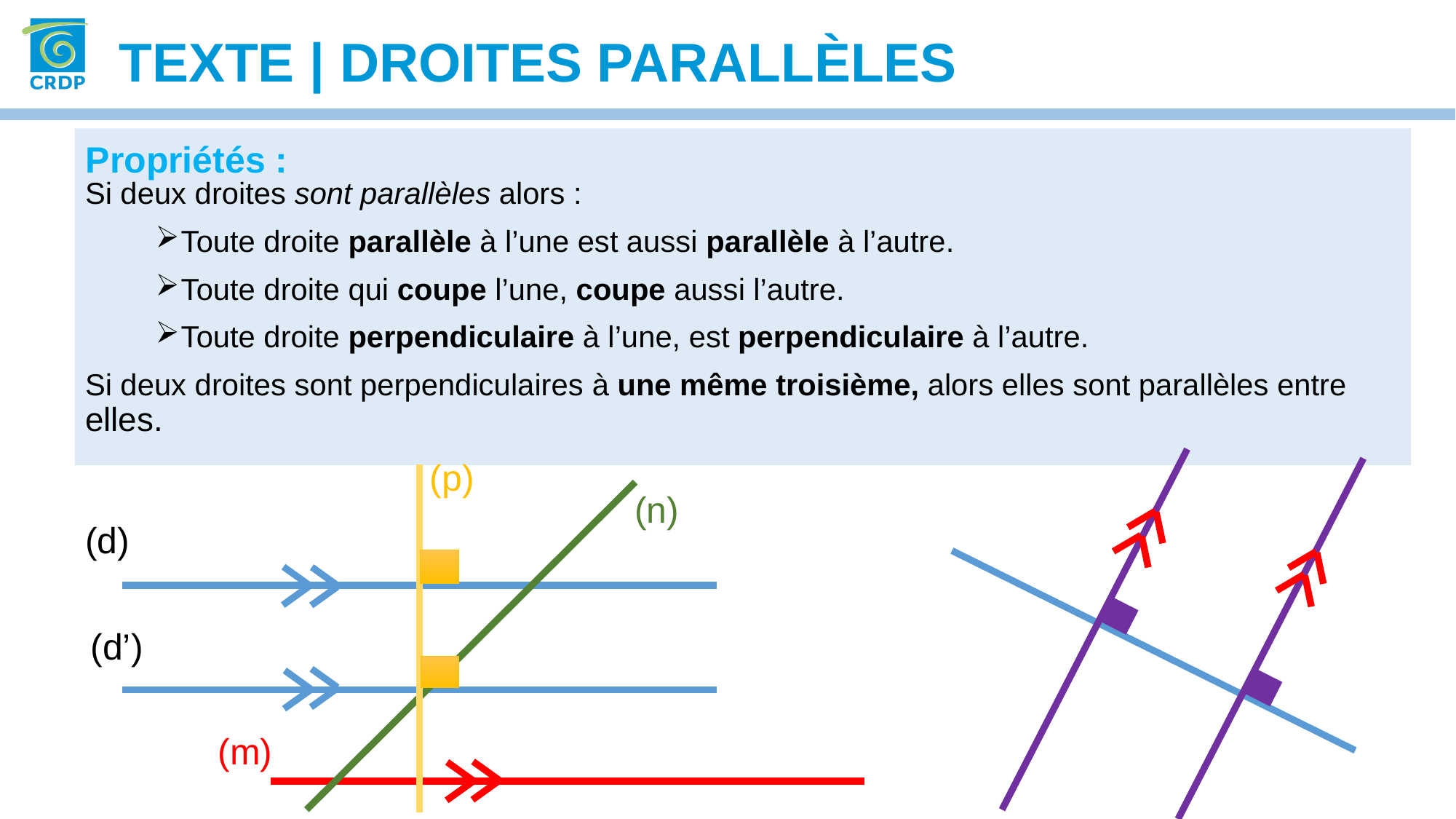

Texte | droites Parallèles
Propriétés :

Si deux droites sont parallèles alors :
Toute droite parallèle à l’une est aussi parallèle à l’autre.
Toute droite qui coupe l’une, coupe aussi l’autre.
Toute droite perpendiculaire à l’une, est perpendiculaire à l’autre.
Si deux droites sont perpendiculaires à une même troisième, alors elles sont parallèles entre elles.

(p)

(n)
(d)

(d’)

(m)